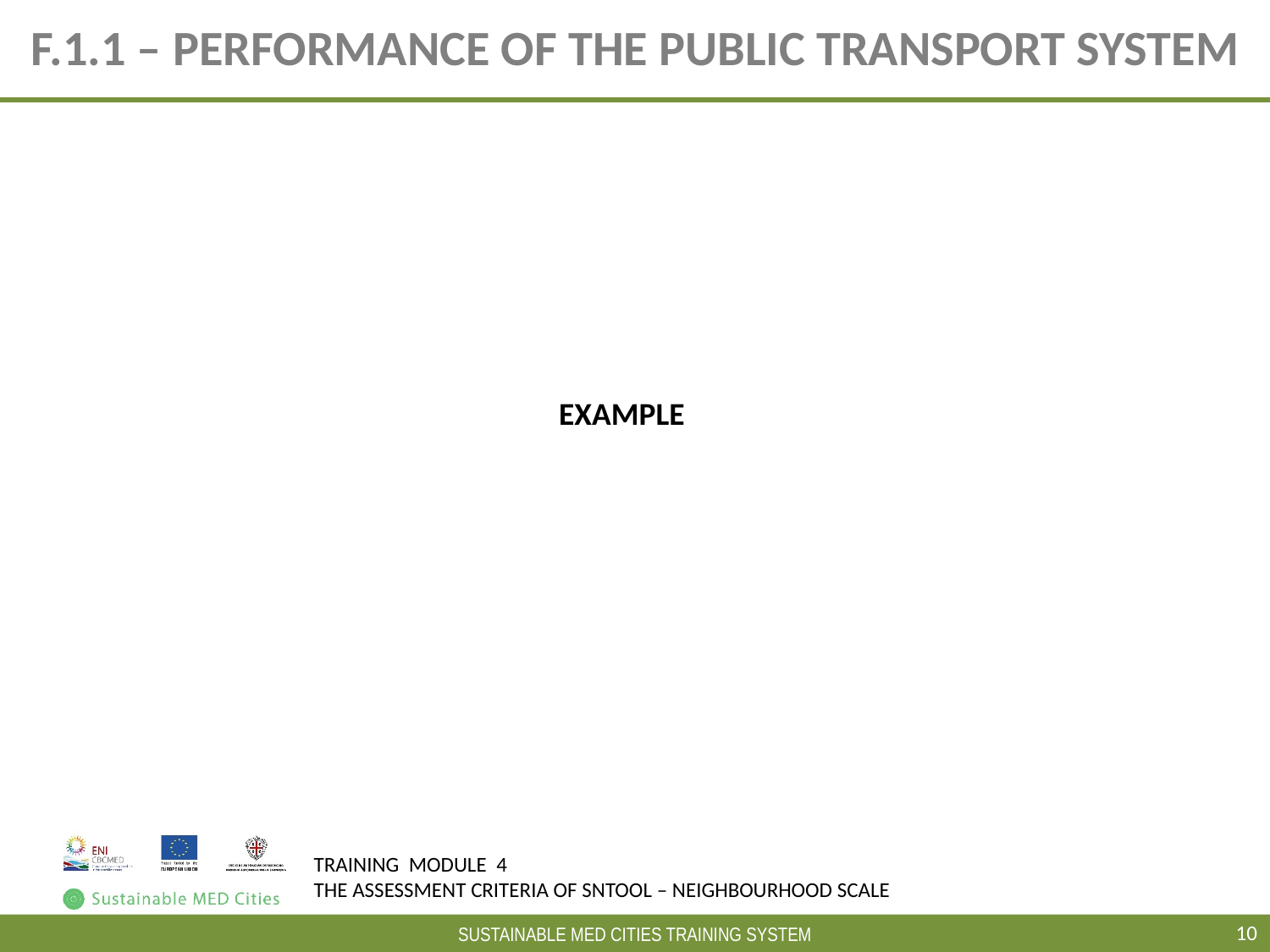

# F.1.1 – PERFORMANCE OF THE PUBLIC TRANSPORT SYSTEM

EXAMPLE
10